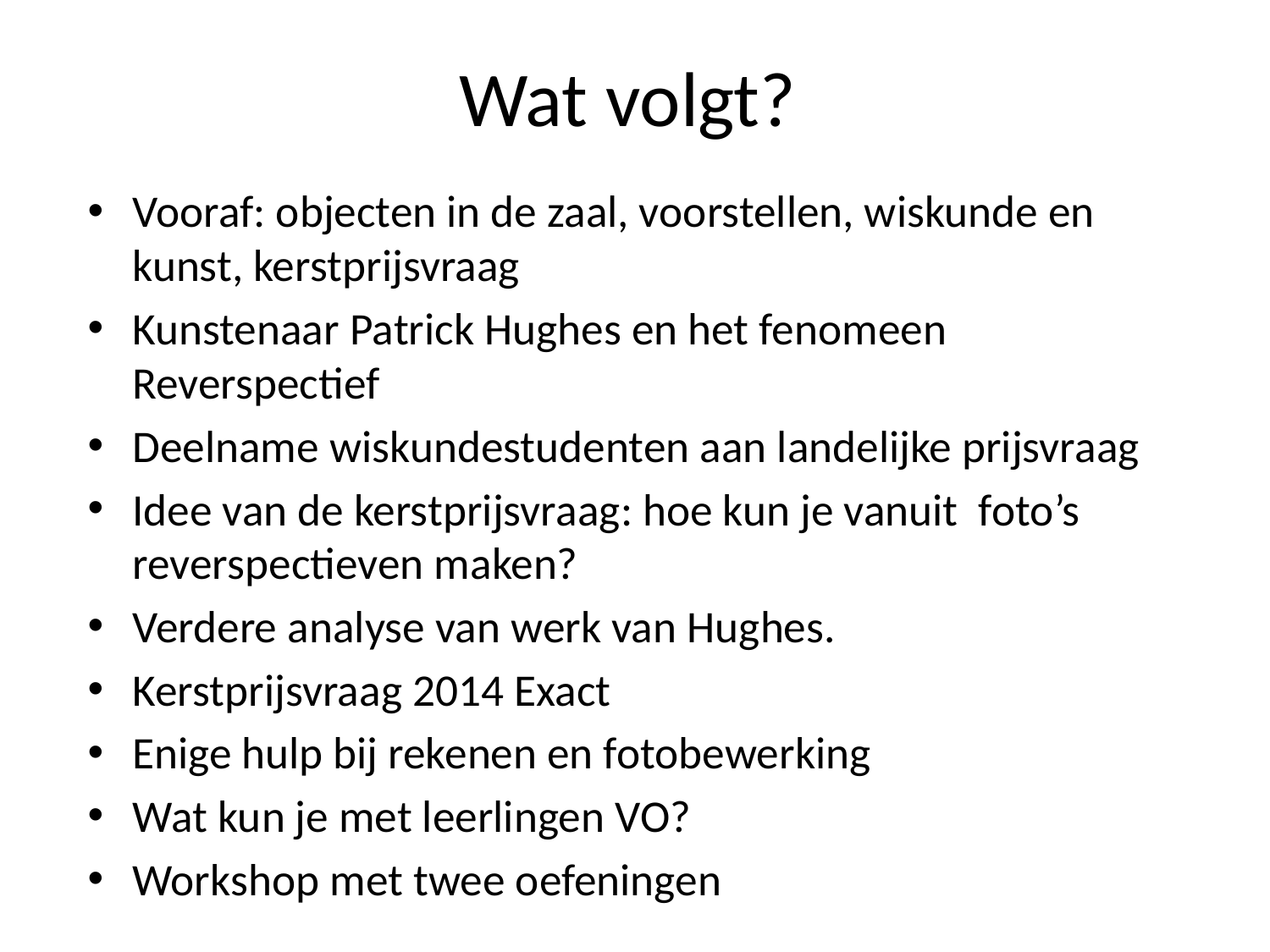

# Wat volgt?
Vooraf: objecten in de zaal, voorstellen, wiskunde en kunst, kerstprijsvraag
Kunstenaar Patrick Hughes en het fenomeen Reverspectief
Deelname wiskundestudenten aan landelijke prijsvraag
Idee van de kerstprijsvraag: hoe kun je vanuit  foto’s reverspectieven maken?
Verdere analyse van werk van Hughes.
Kerstprijsvraag 2014 Exact
Enige hulp bij rekenen en fotobewerking
Wat kun je met leerlingen VO?
Workshop met twee oefeningen